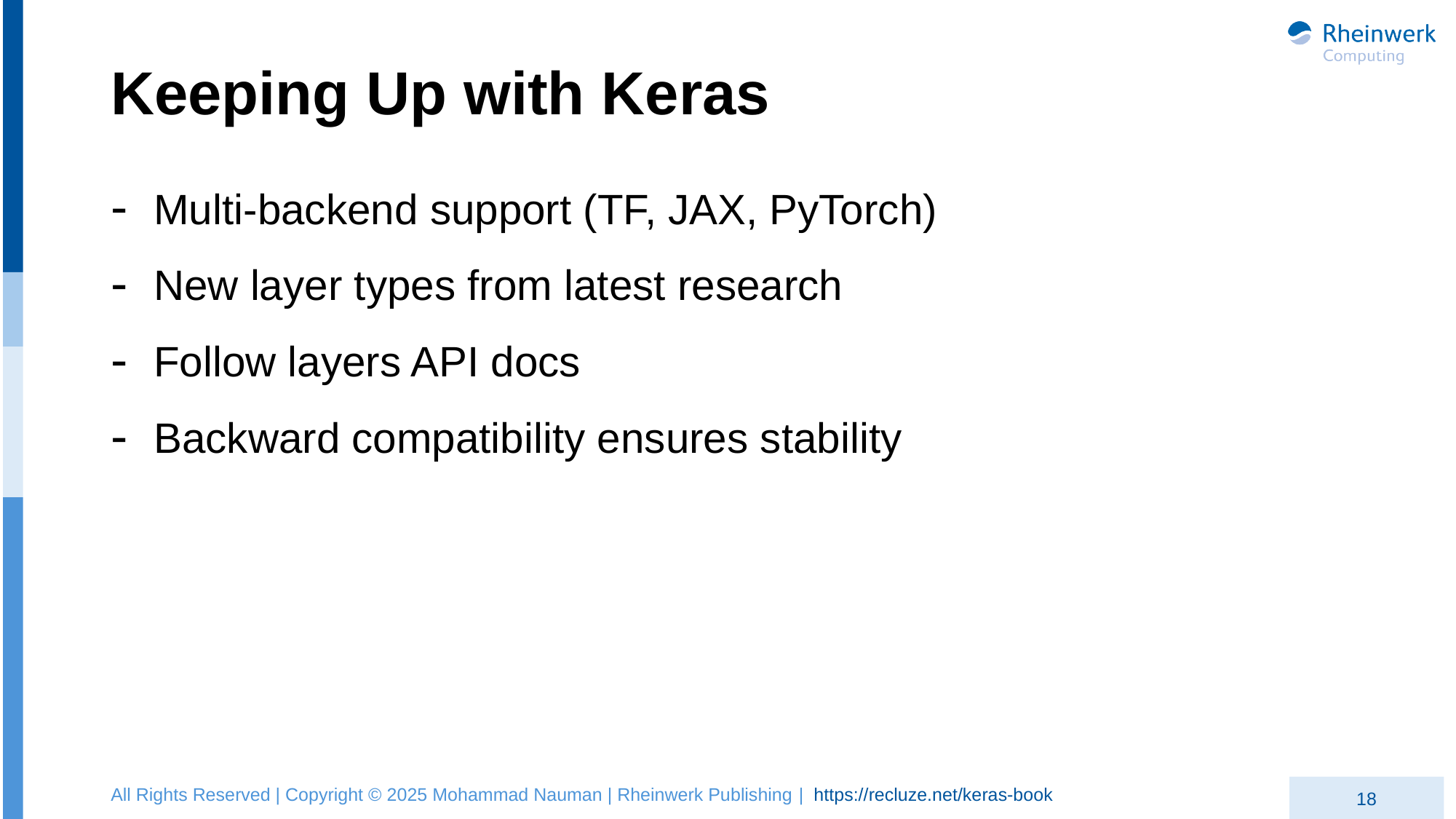

# Keeping Up with Keras
Multi-backend support (TF, JAX, PyTorch)
New layer types from latest research
Follow layers API docs
Backward compatibility ensures stability